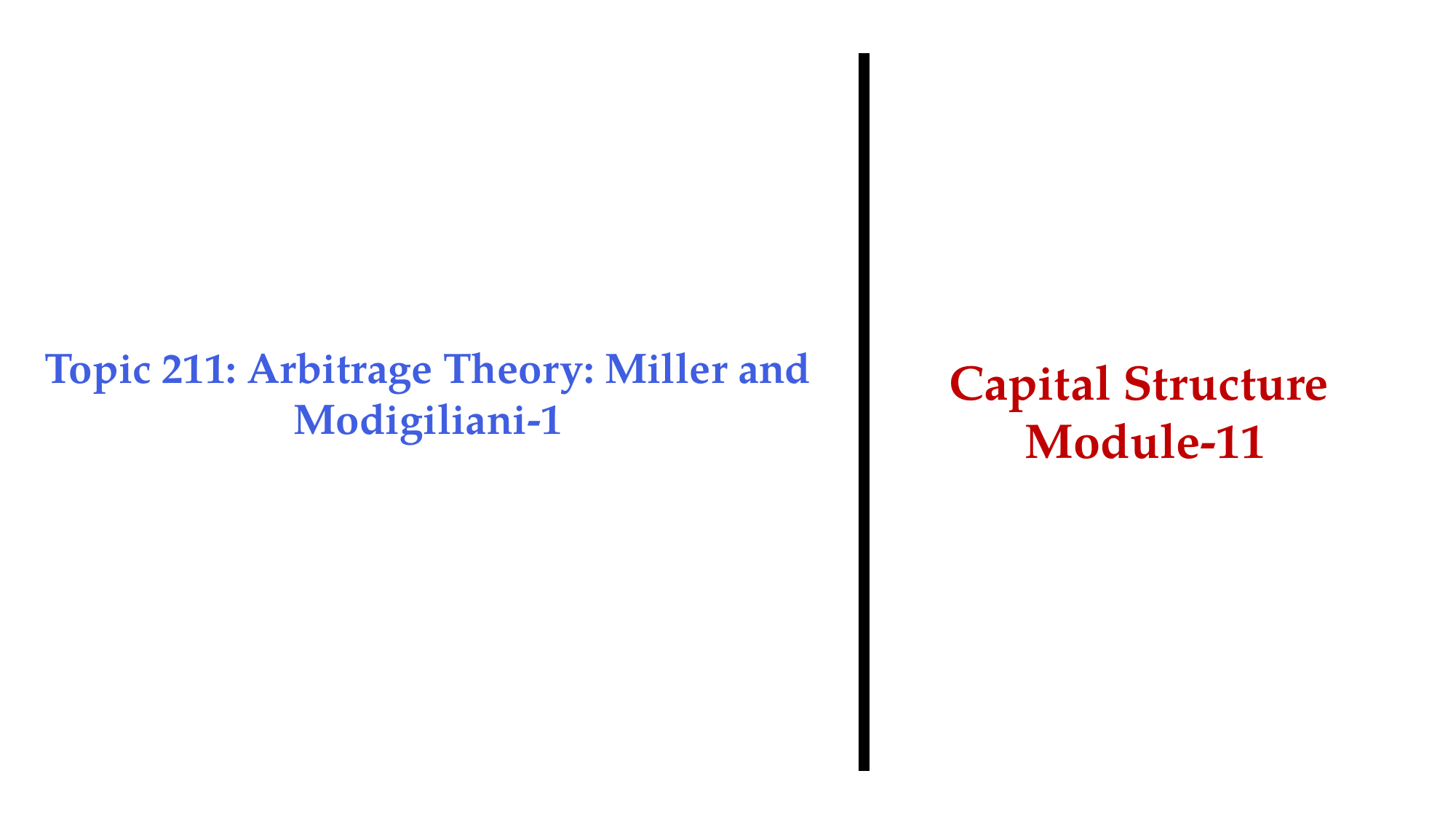

Topic 211: Arbitrage Theory: Miller and Modigiliani-1
Capital Structure
Module-11